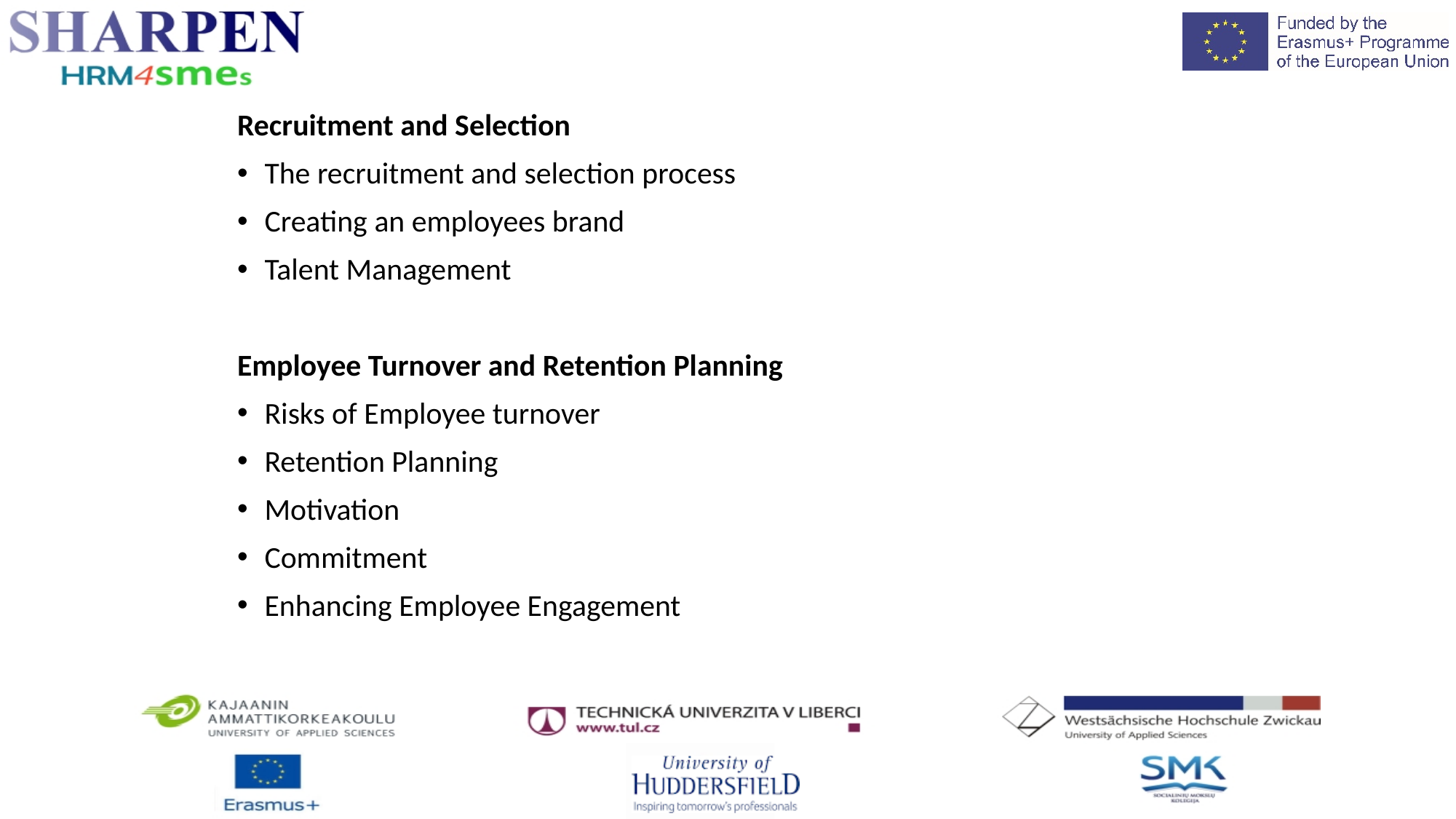

Recruitment and Selection
The recruitment and selection process
Creating an employees brand
Talent Management

Employee Turnover and Retention Planning
Risks of Employee turnover
Retention Planning
Motivation
Commitment
Enhancing Employee Engagement